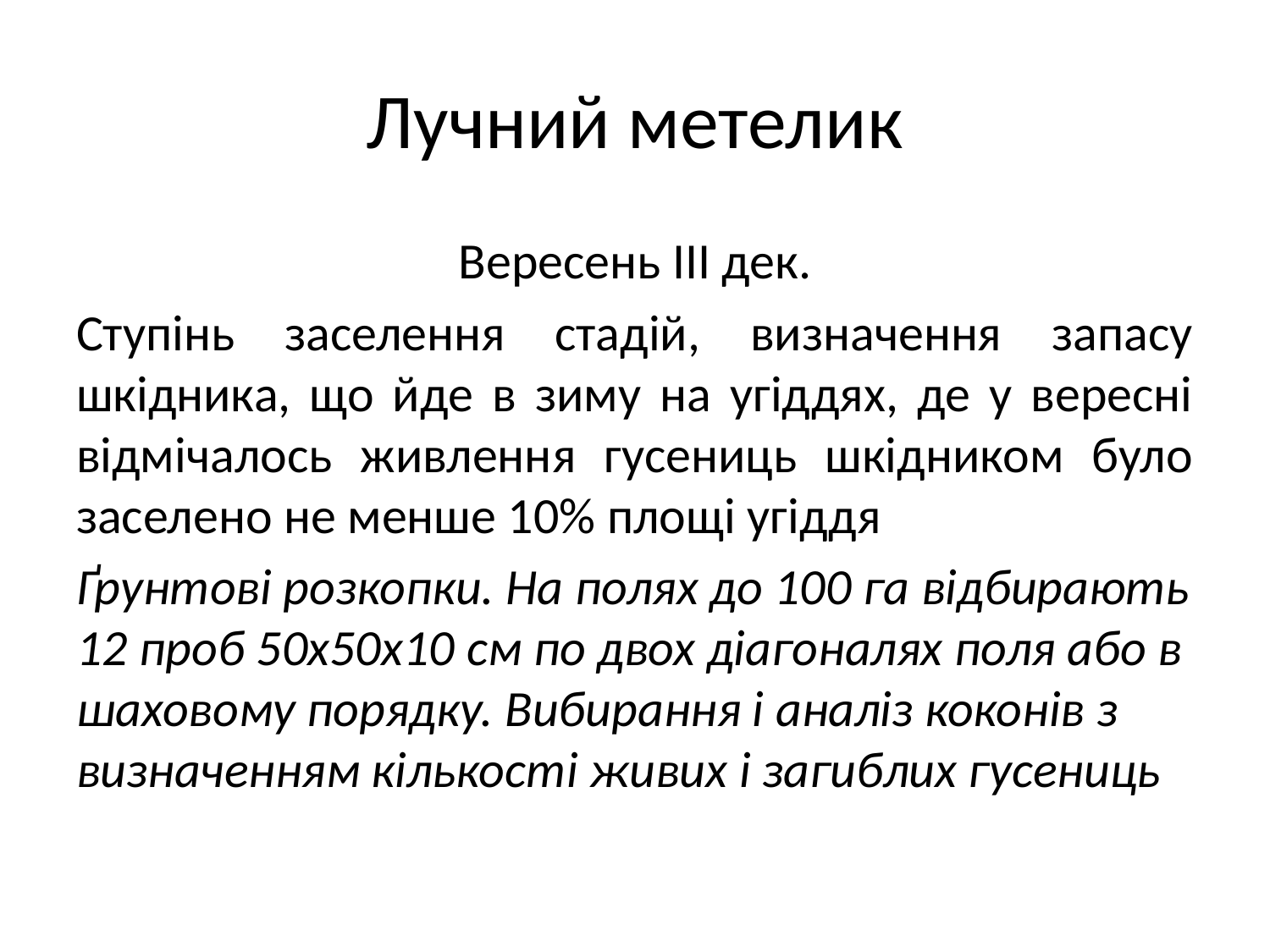

# Лучний метелик
Вересень ІІІ дек.
Ступінь заселення стадій, визначення запасу шкідника, що йде в зиму на угіддях, де у вересні відмічалось живлення гусениць шкідником було заселено не менше 10% площі угіддя
Ґрунтові розкопки. На полях до 100 га відбирають 12 проб 50x50x10 см по двох діагоналях поля або в шаховому порядку. Вибирання і аналіз коконів з визначенням кількості живих і загиблих гусениць